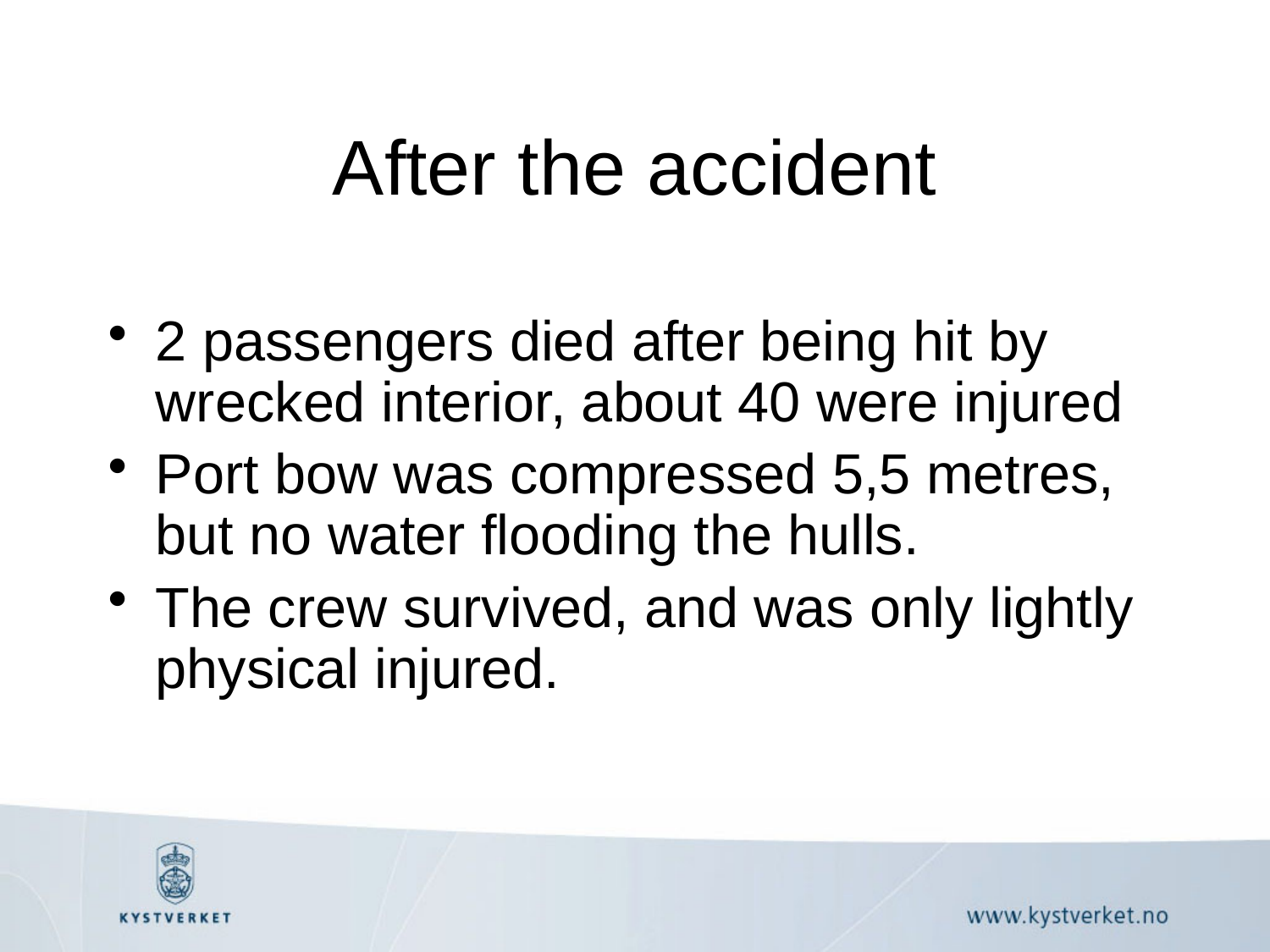

# After the accident
2 passengers died after being hit by wrecked interior, about 40 were injured
Port bow was compressed 5,5 metres, but no water flooding the hulls.
The crew survived, and was only lightly physical injured.